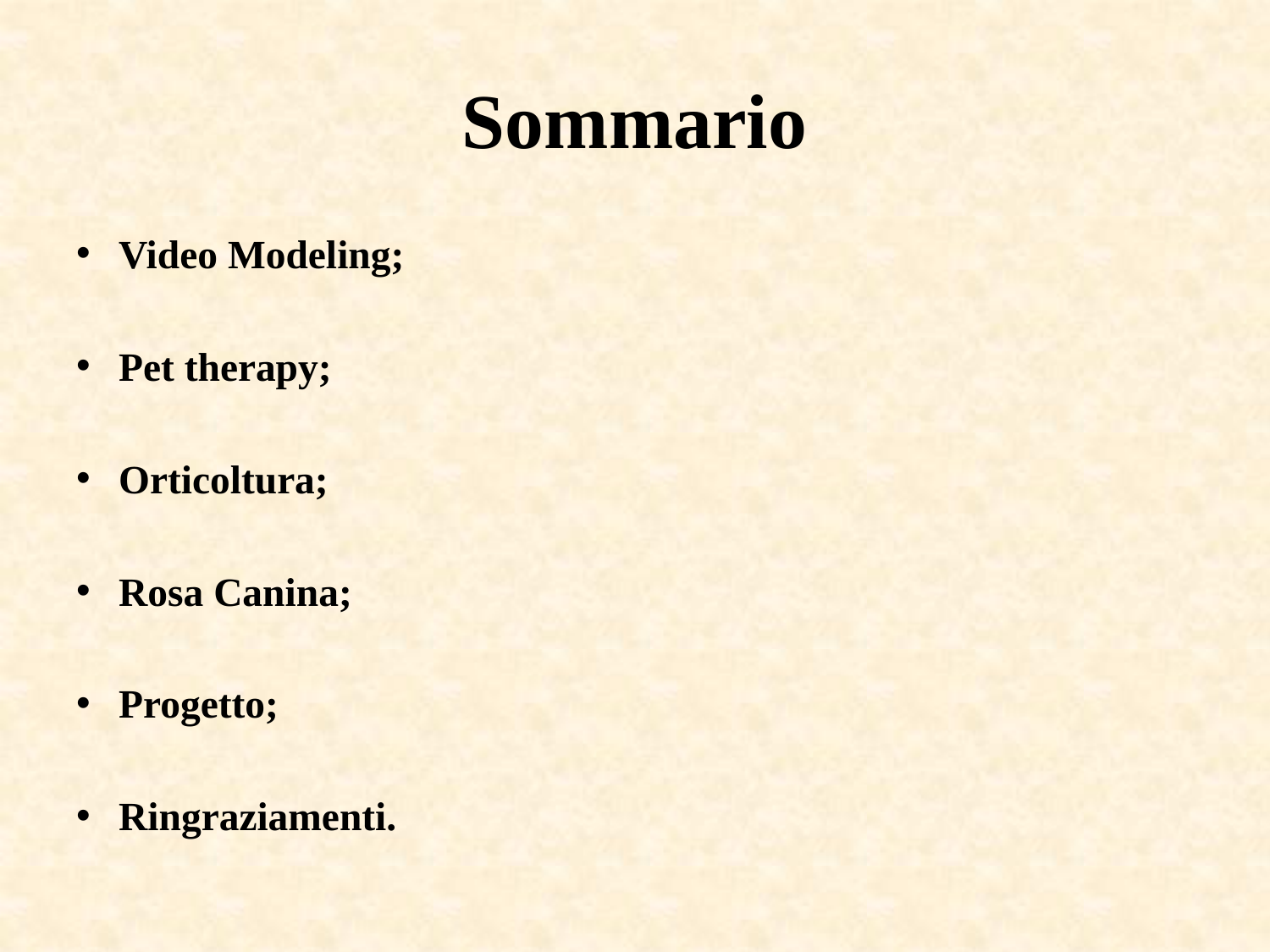

# Sommario
Video Modeling;

Pet therapy;

Orticoltura;

Rosa Canina;

Progetto;

Ringraziamenti.